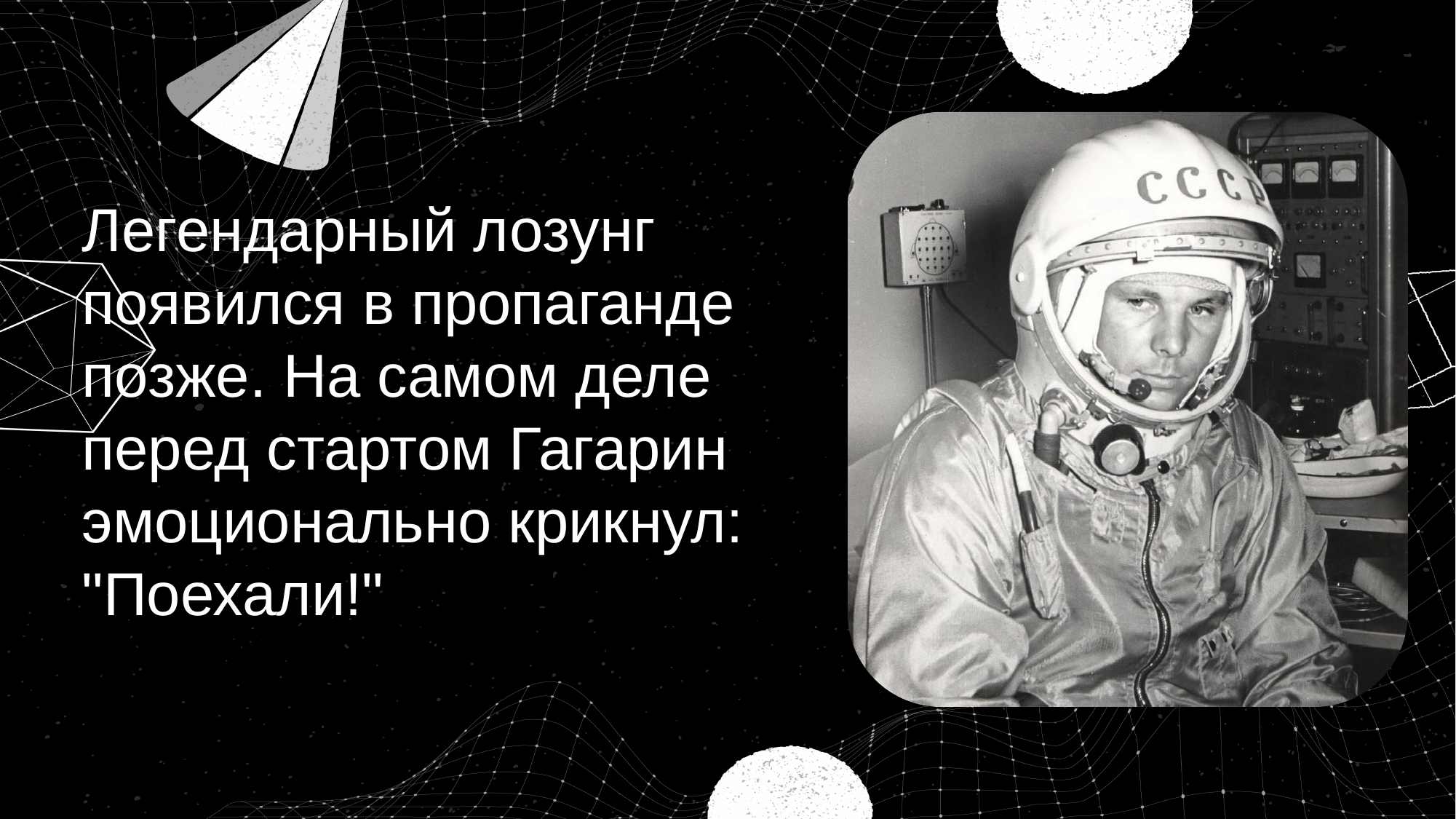

Легендарный лозунг появился в пропаганде позже. На самом деле перед стартом Гагарин эмоционально крикнул: "Поехали!"